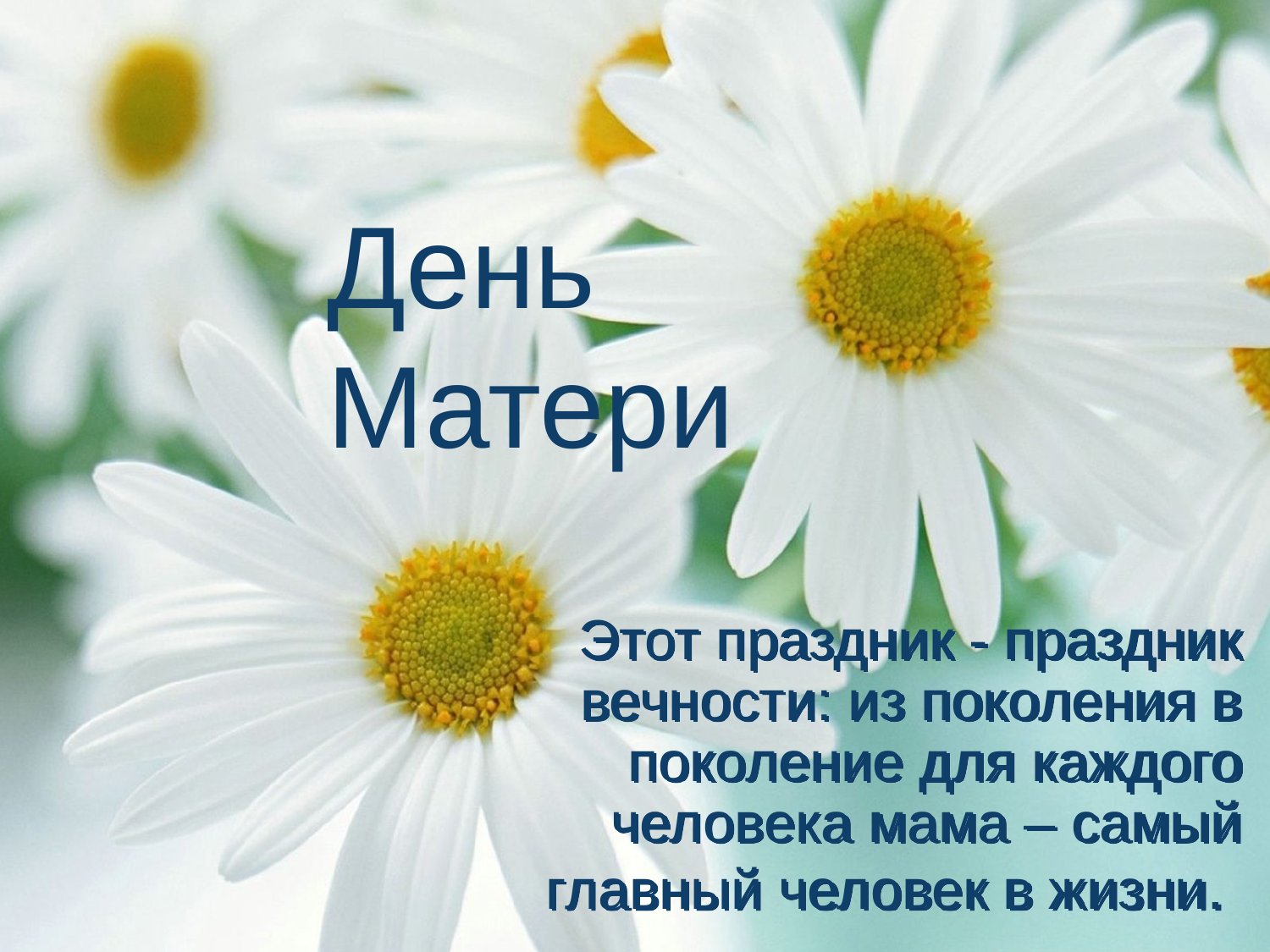

День Матери
# Этот праздник - праздник вечности: из поколения в поколение для каждого человека мама – самый главный человек в жизни.